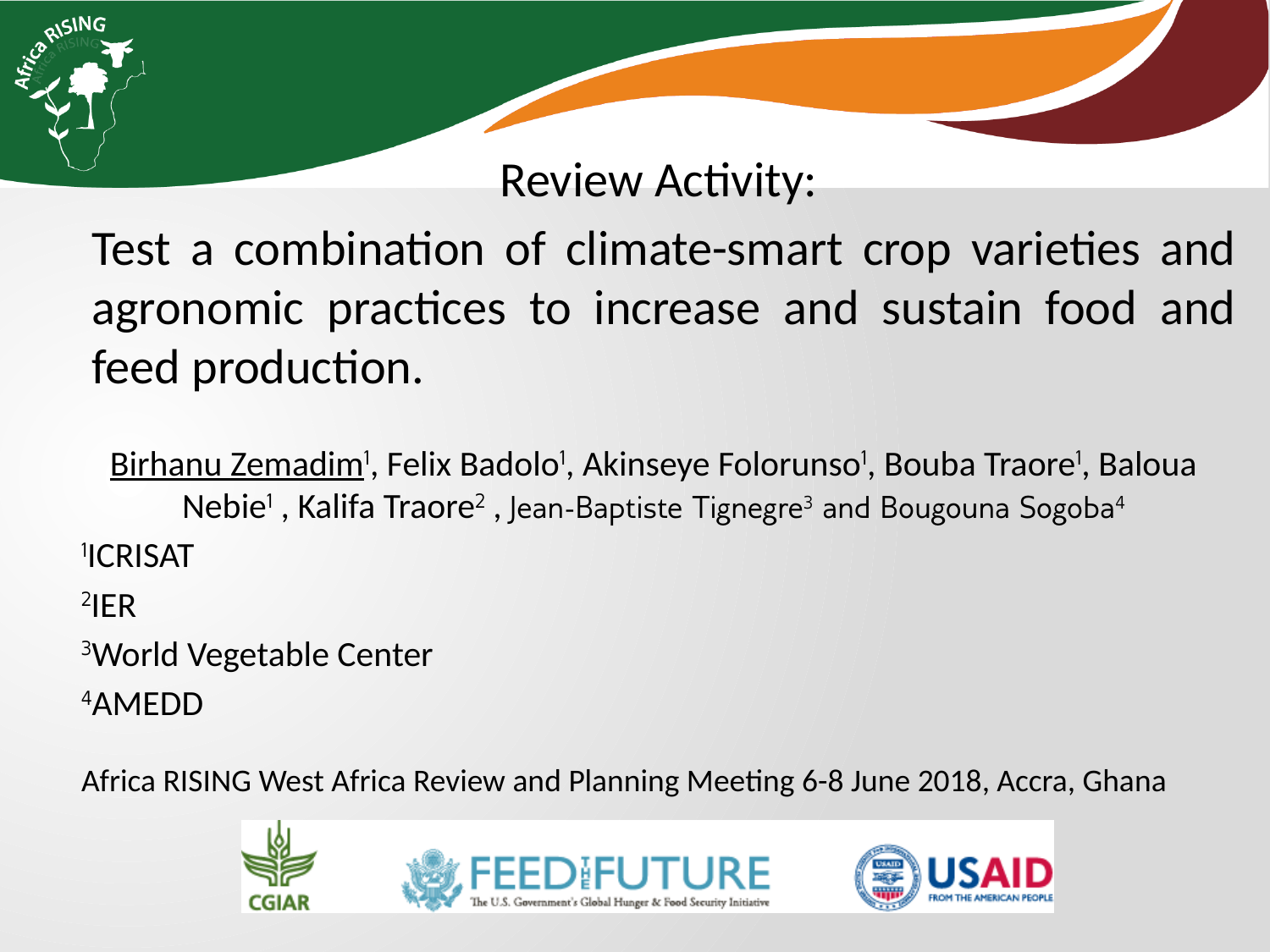

Review Activity:
Test a combination of climate-smart crop varieties and agronomic practices to increase and sustain food and feed production.
Birhanu Zemadim1, Felix Badolo1, Akinseye Folorunso1, Bouba Traore1, Baloua Nebie1 , Kalifa Traore2 , Jean-Baptiste Tignegre3 and Bougouna Sogoba4
1ICRISAT
2IER
3World Vegetable Center
4AMEDD

Africa RISING West Africa Review and Planning Meeting 6-8 June 2018, Accra, Ghana